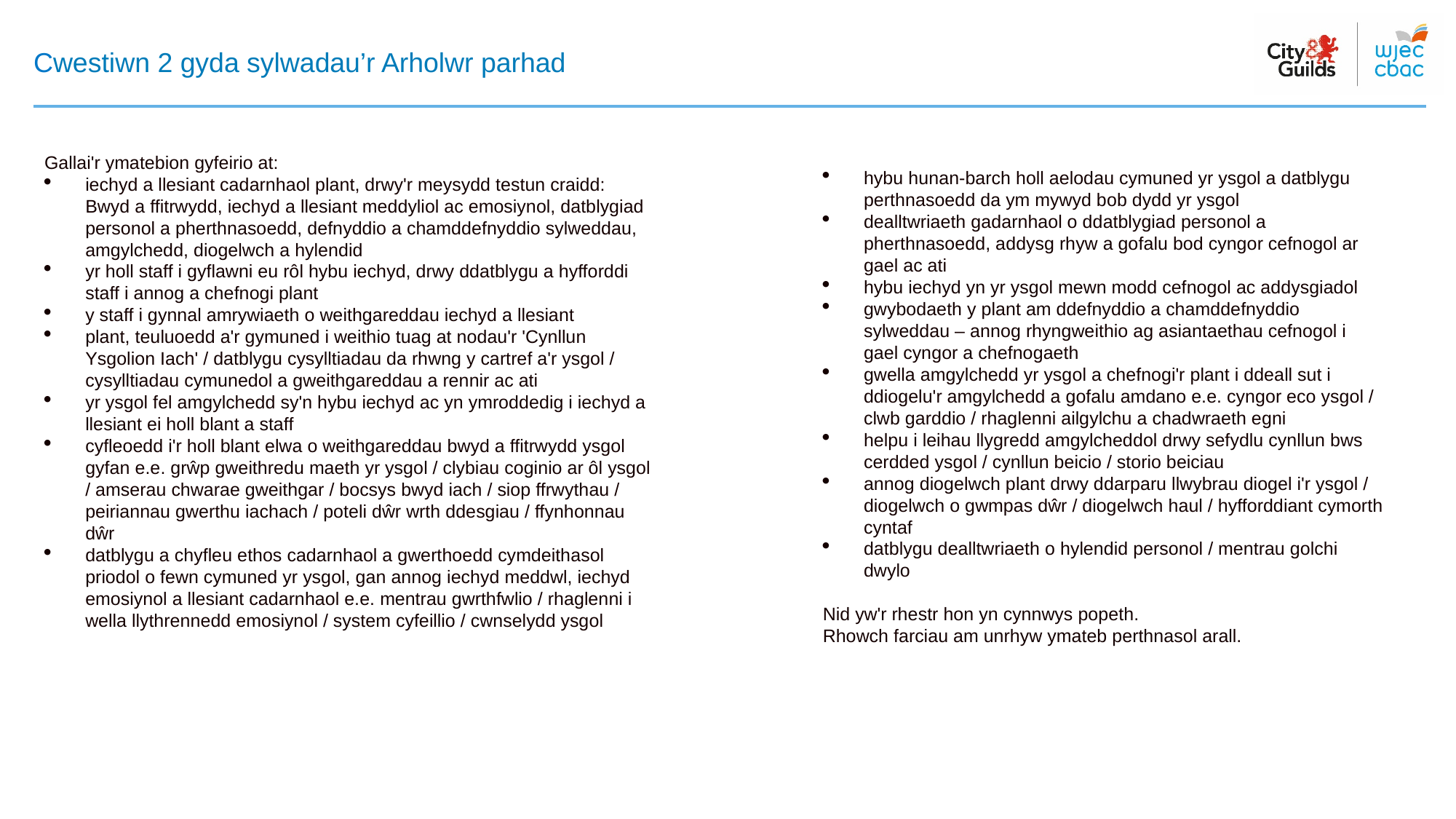

# Cwestiwn 2 gyda sylwadau’r Arholwr parhad
Gallai'r ymatebion gyfeirio at:
iechyd a llesiant cadarnhaol plant, drwy'r meysydd testun craidd: Bwyd a ffitrwydd, iechyd a llesiant meddyliol ac emosiynol, datblygiad personol a pherthnasoedd, defnyddio a chamddefnyddio sylweddau, amgylchedd, diogelwch a hylendid
yr holl staff i gyflawni eu rôl hybu iechyd, drwy ddatblygu a hyfforddi staff i annog a chefnogi plant
y staff i gynnal amrywiaeth o weithgareddau iechyd a llesiant
plant, teuluoedd a'r gymuned i weithio tuag at nodau'r 'Cynllun Ysgolion Iach' / datblygu cysylltiadau da rhwng y cartref a'r ysgol / cysylltiadau cymunedol a gweithgareddau a rennir ac ati
yr ysgol fel amgylchedd sy'n hybu iechyd ac yn ymroddedig i iechyd a llesiant ei holl blant a staff
cyfleoedd i'r holl blant elwa o weithgareddau bwyd a ffitrwydd ysgol gyfan e.e. grŵp gweithredu maeth yr ysgol / clybiau coginio ar ôl ysgol / amserau chwarae gweithgar / bocsys bwyd iach / siop ffrwythau / peiriannau gwerthu iachach / poteli dŵr wrth ddesgiau / ffynhonnau dŵr
datblygu a chyfleu ethos cadarnhaol a gwerthoedd cymdeithasol priodol o fewn cymuned yr ysgol, gan annog iechyd meddwl, iechyd emosiynol a llesiant cadarnhaol e.e. mentrau gwrthfwlio / rhaglenni i wella llythrennedd emosiynol / system cyfeillio / cwnselydd ysgol

hybu hunan-barch holl aelodau cymuned yr ysgol a datblygu perthnasoedd da ym mywyd bob dydd yr ysgol
dealltwriaeth gadarnhaol o ddatblygiad personol a pherthnasoedd, addysg rhyw a gofalu bod cyngor cefnogol ar gael ac ati
hybu iechyd yn yr ysgol mewn modd cefnogol ac addysgiadol
gwybodaeth y plant am ddefnyddio a chamddefnyddio sylweddau – annog rhyngweithio ag asiantaethau cefnogol i gael cyngor a chefnogaeth
gwella amgylchedd yr ysgol a chefnogi'r plant i ddeall sut i ddiogelu'r amgylchedd a gofalu amdano e.e. cyngor eco ysgol / clwb garddio / rhaglenni ailgylchu a chadwraeth egni
helpu i leihau llygredd amgylcheddol drwy sefydlu cynllun bws cerdded ysgol / cynllun beicio / storio beiciau
annog diogelwch plant drwy ddarparu llwybrau diogel i'r ysgol / diogelwch o gwmpas dŵr / diogelwch haul / hyfforddiant cymorth cyntaf
datblygu dealltwriaeth o hylendid personol / mentrau golchi dwylo

Nid yw'r rhestr hon yn cynnwys popeth.
Rhowch farciau am unrhyw ymateb perthnasol arall.